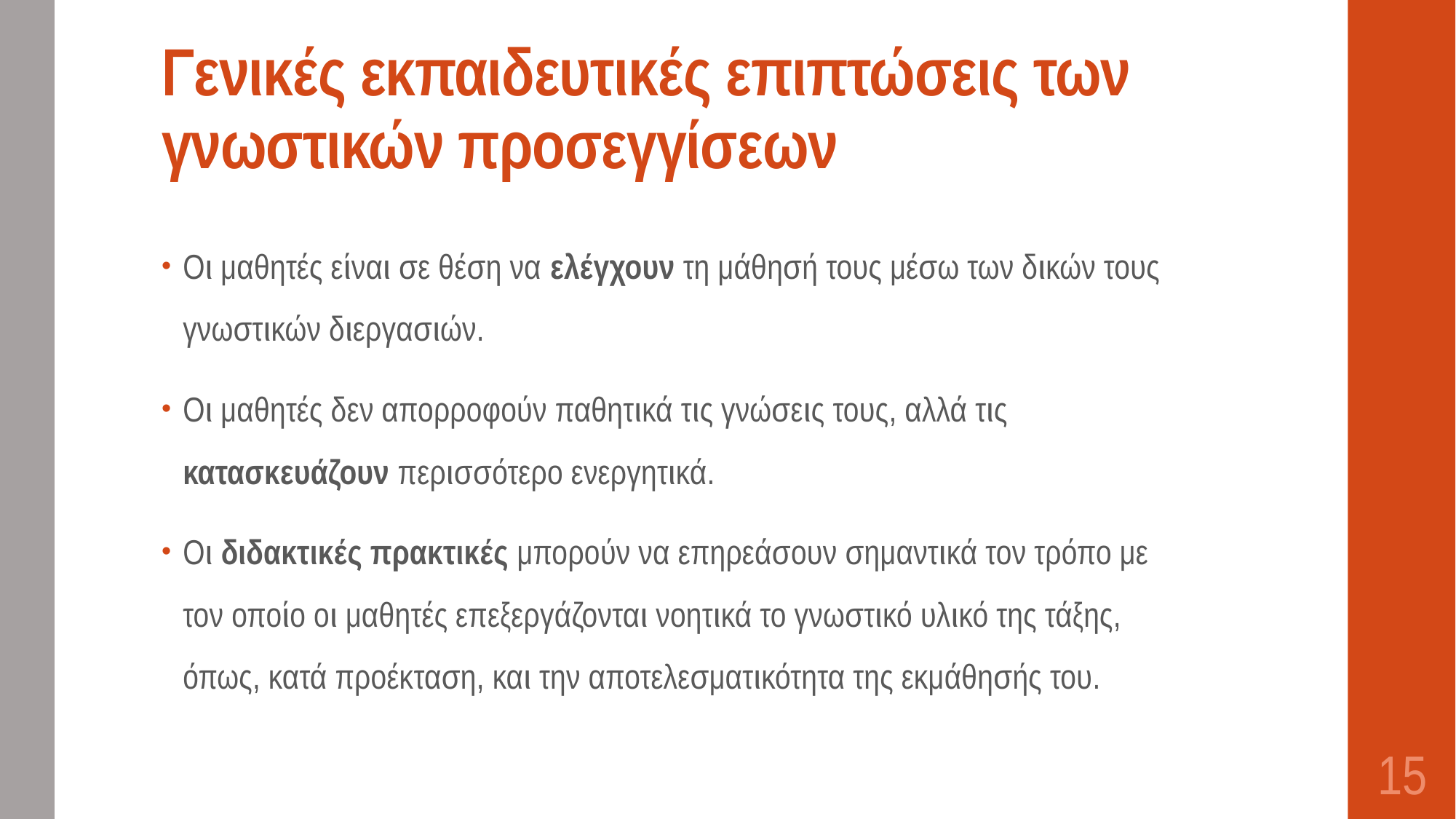

# Γενικές εκπαιδευτικές επιπτώσεις των γνωστικών προσεγγίσεων
Οι μαθητές είναι σε θέση να ελέγχουν τη μάθησή τους μέσω των δικών τους γνωστικών διεργασιών.
Οι μαθητές δεν απορροφούν παθητικά τις γνώσεις τους, αλλά τις κατασκευάζουν περισσότερο ενεργητικά.
Οι διδακτικές πρακτικές μπορούν να επηρεάσουν σημαντικά τον τρόπο με τον οποίο οι μαθητές επεξεργάζονται νοητικά το γνωστικό υλικό της τάξης, όπως, κατά προέκταση, και την αποτελεσματικότητα της εκμάθησής του.
15